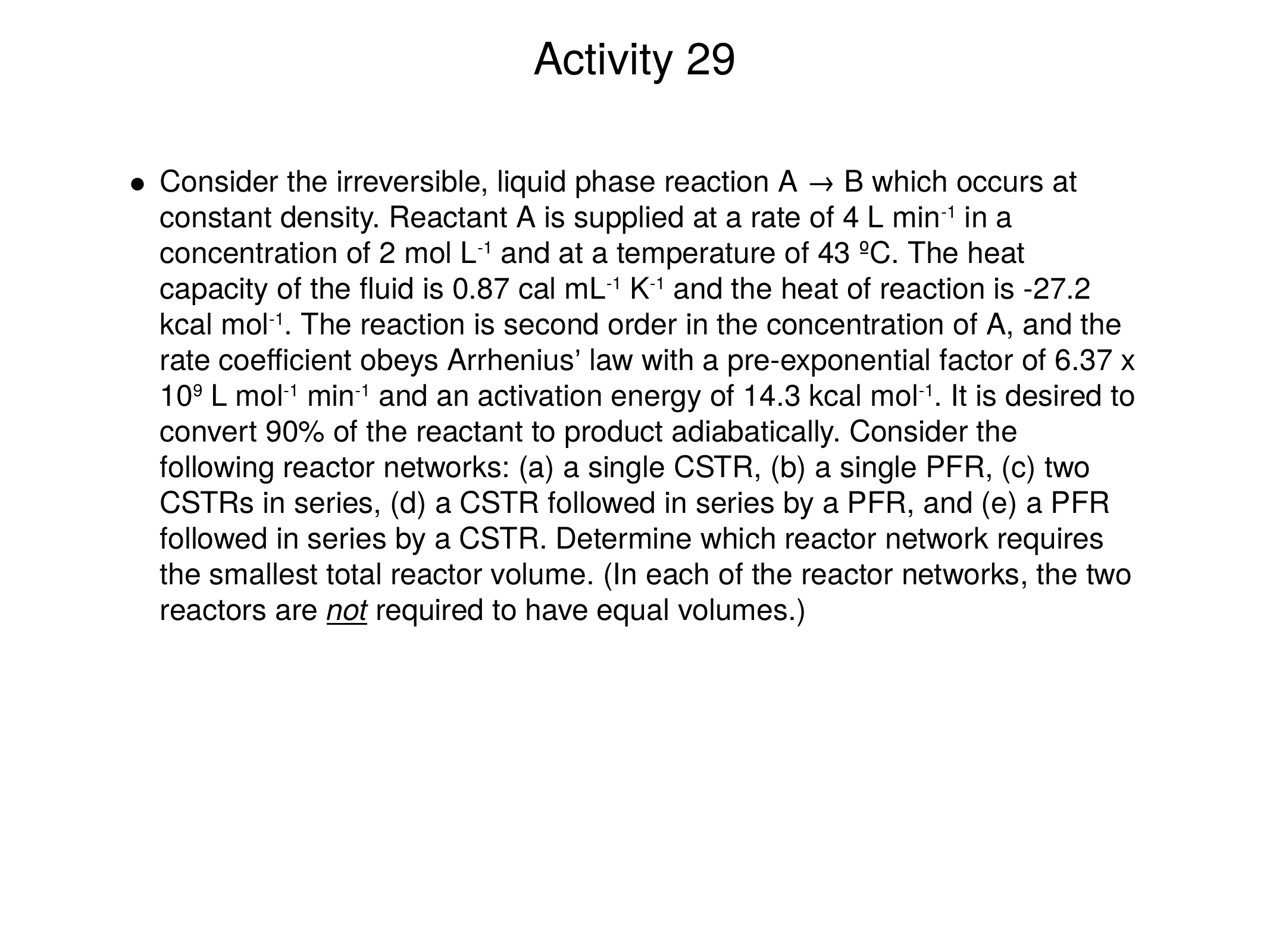

# Activity 29
Consider the irreversible, liquid phase reaction A → B which occurs at constant density. Reactant A is supplied at a rate of 4 L min-1 in a concentration of 2 mol L-1 and at a temperature of 43 ºC. The heat capacity of the fluid is 0.87 cal mL-1 K-1 and the heat of reaction is -27.2 kcal mol-1. The reaction is second order in the concentration of A, and the rate coefficient obeys Arrhenius’ law with a pre-exponential factor of 6.37 x 109 L mol-1 min-1 and an activation energy of 14.3 kcal mol-1. It is desired to convert 90% of the reactant to product adiabatically. Consider the following reactor networks: (a) a single CSTR, (b) a single PFR, (c) two CSTRs in series, (d) a CSTR followed in series by a PFR, and (e) a PFR followed in series by a CSTR. Determine which reactor network requires the smallest total reactor volume. (In each of the reactor networks, the two reactors are not required to have equal volumes.)